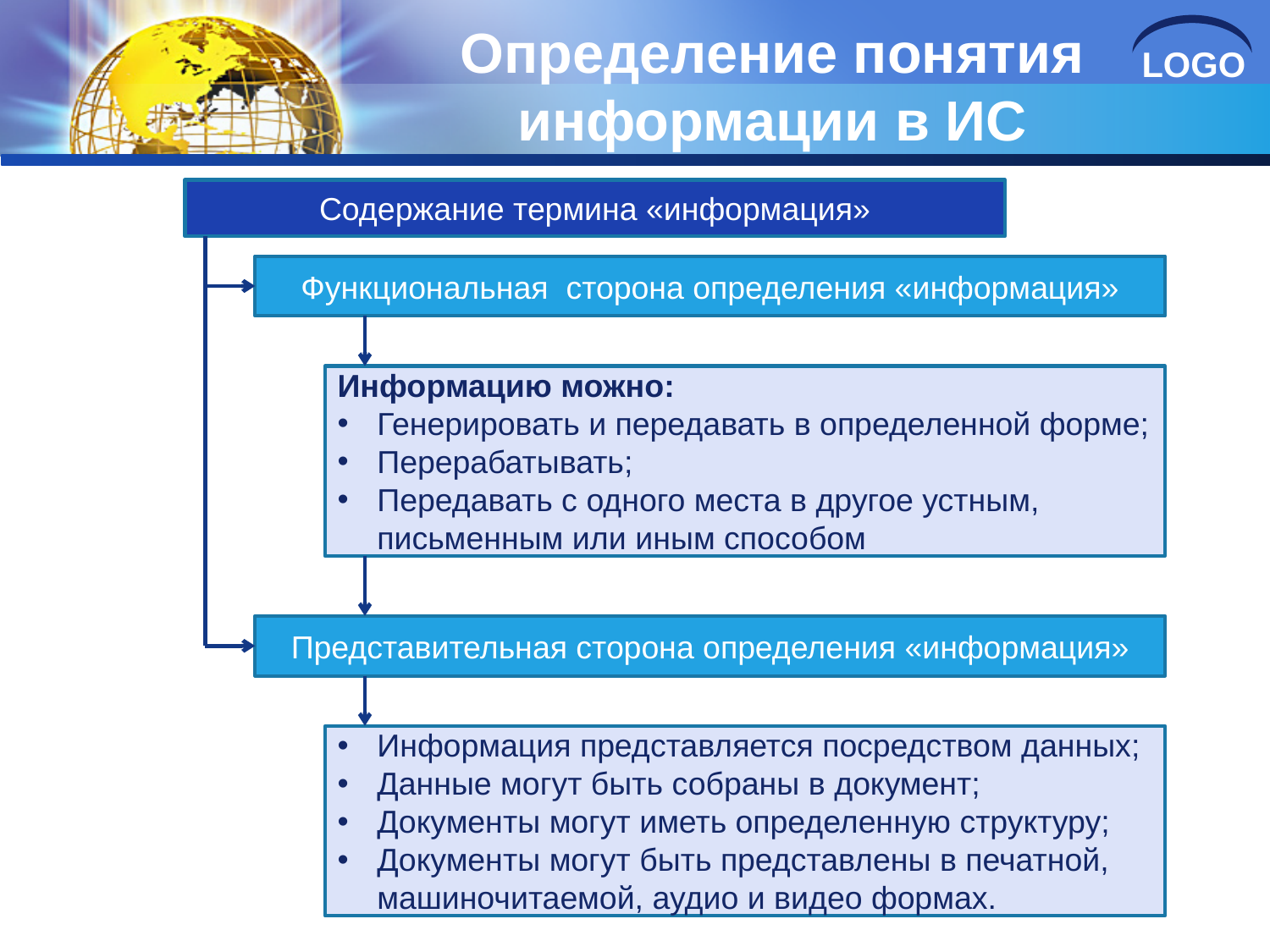

# Определение понятия информации в ИС
Содержание термина «информация»
Функциональная  сторона определения «информация»
Информацию можно:
Генерировать и передавать в определенной форме;
Перерабатывать;
Передавать с одного места в другое устным, письменным или иным способом
Представительная сторона определения «информация»
Информация представляется посредством данных;
Данные могут быть собраны в документ;
Документы могут иметь определенную структуру;
Документы могут быть представлены в печатной, машиночитаемой, аудио и видео формах.